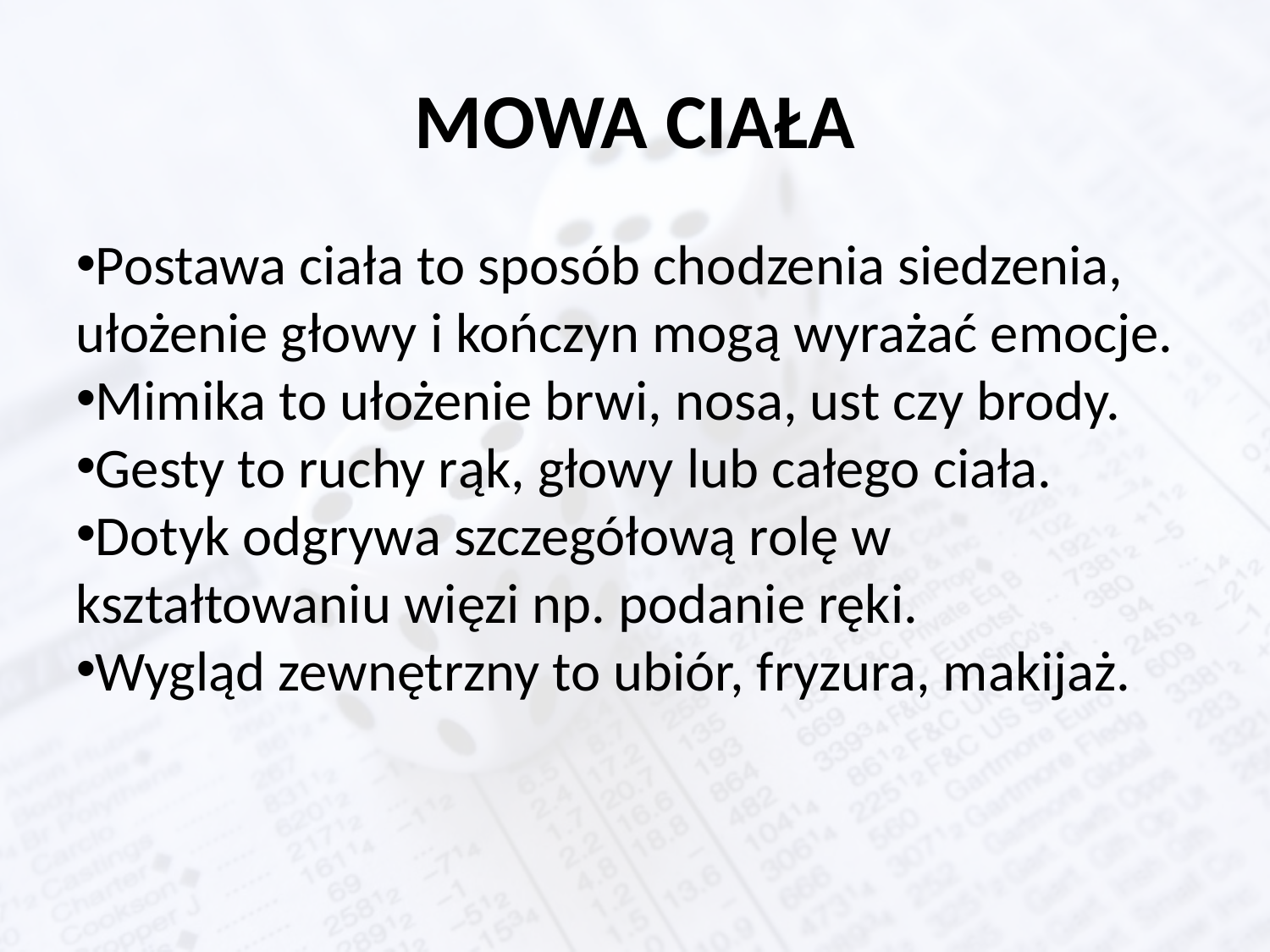

MOWA CIAŁA
Postawa ciała to sposób chodzenia siedzenia, ułożenie głowy i kończyn mogą wyrażać emocje.
Mimika to ułożenie brwi, nosa, ust czy brody.
Gesty to ruchy rąk, głowy lub całego ciała.
Dotyk odgrywa szczegółową rolę w kształtowaniu więzi np. podanie ręki.
Wygląd zewnętrzny to ubiór, fryzura, makijaż.